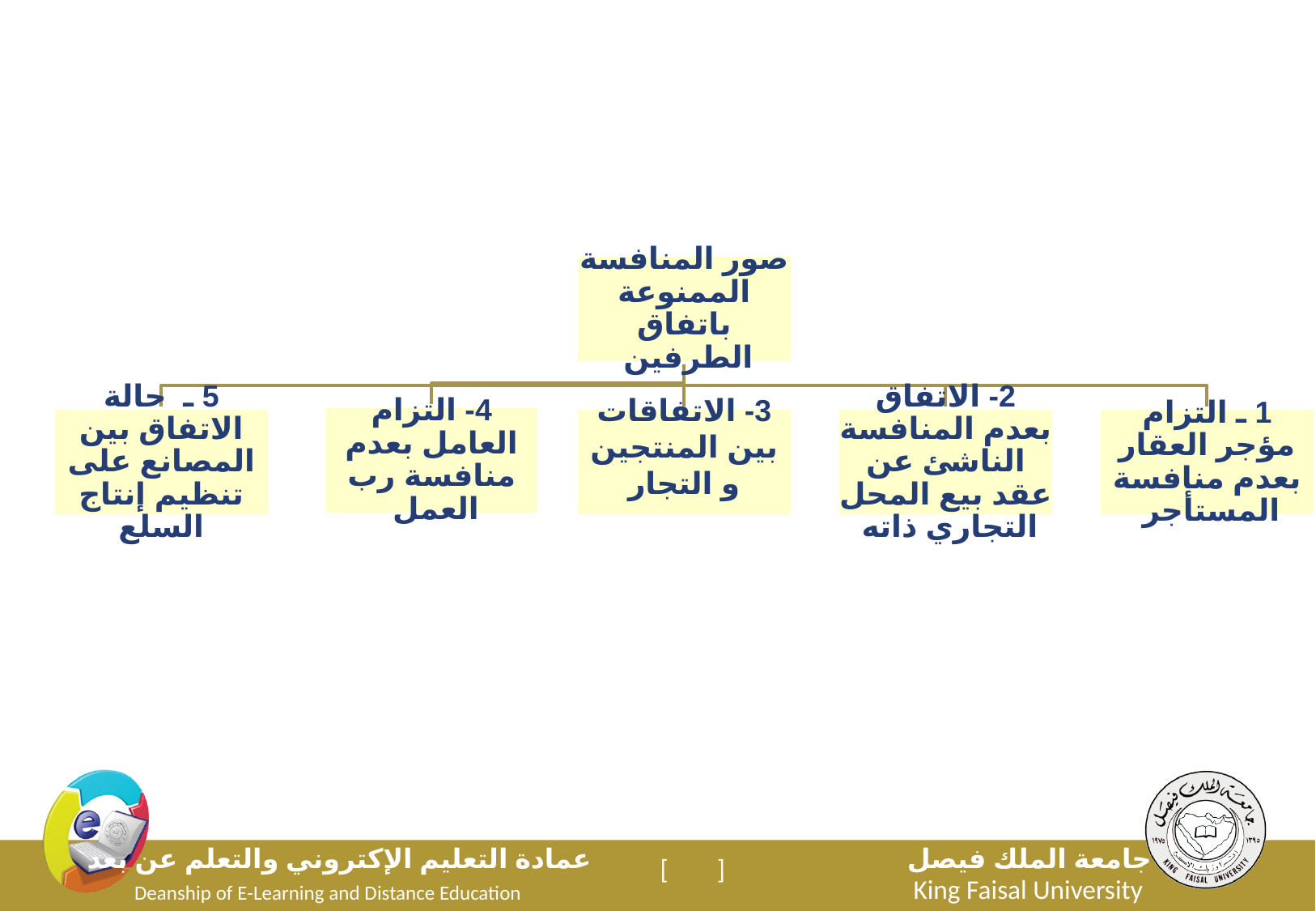

صور المنافسة الممنوعة باتفاق الطرفين
5 ـ  حالة الاتفاق بين المصانع على تنظيم إنتاج السلع
4- التزام العامل بعدم منافسة رب العمل
3- الاتفاقات بين المنتجين و التجار

2- الاتفاق بعدم المنافسة الناشئ عن عقد بيع المحل التجاري ذاته
1 ـ التزام مؤجر العقار بعدم منافسة المستأجر